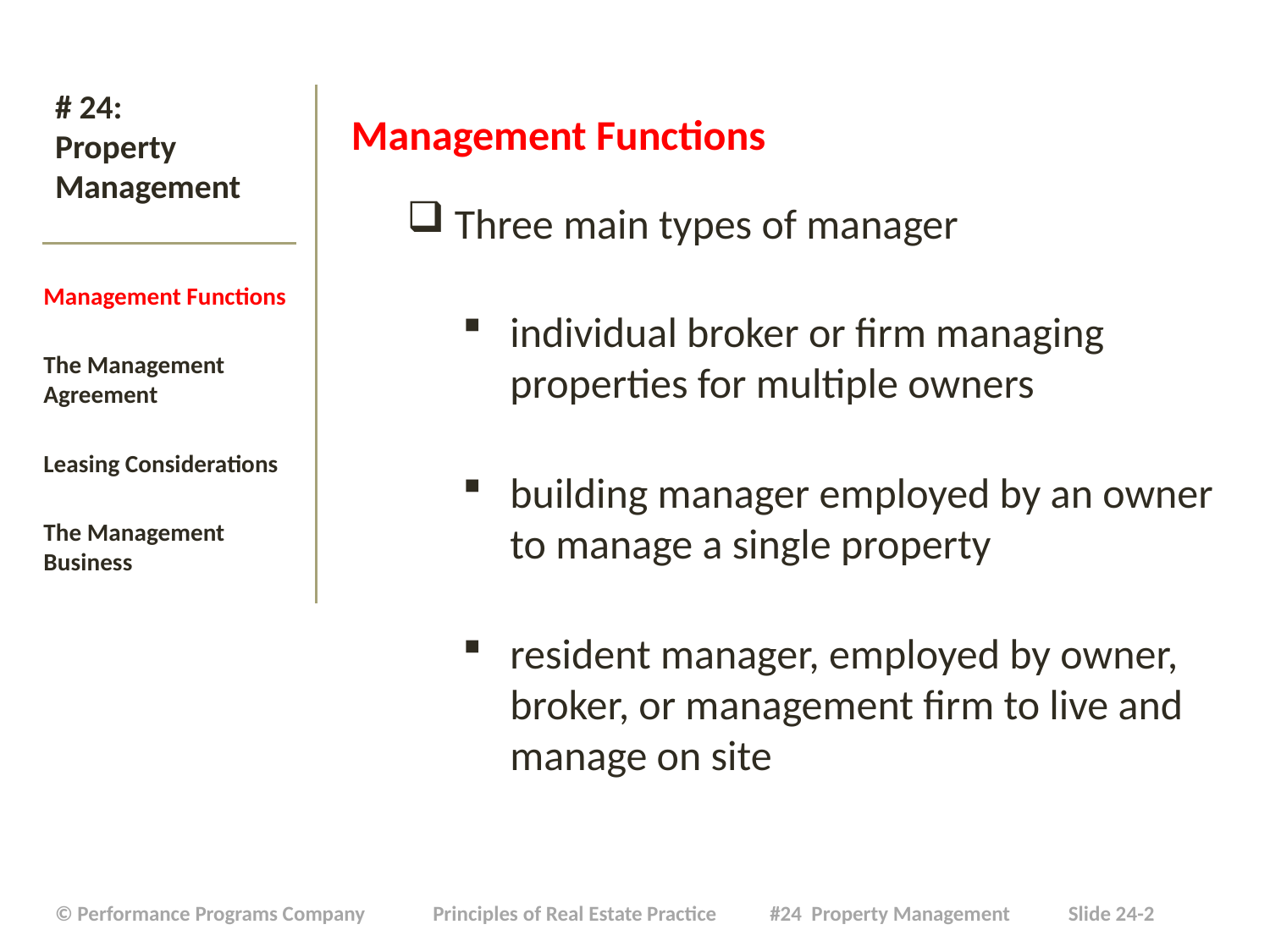

Management Functions

Three main types of manager

individual broker or firm managing properties for multiple owners
building manager employed by an owner to manage a single property
resident manager, employed by owner, broker, or management firm to live and manage on site

# # 24: Property Management

Management Functions

The Management Agreement

Leasing Considerations

The Management Business

| © Performance Programs Company Principles of Real Estate Practice #24 Property Management Slide 24-2 |
| --- |